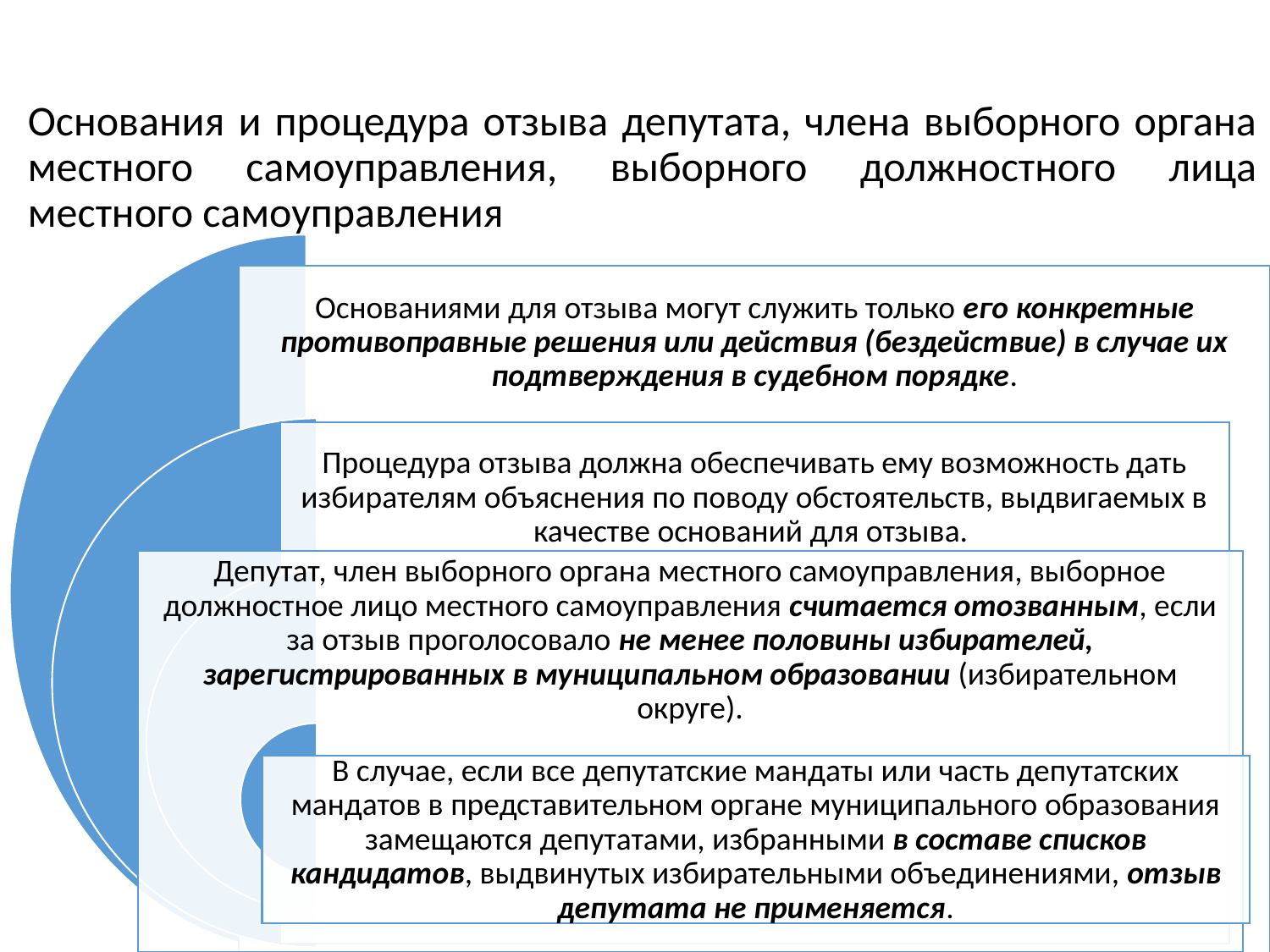

# Основания и процедура отзыва депутата, члена выборного органа местного самоуправления, выборного должностного лица местного самоуправления
Основаниями для отзыва могут служить только его конкретные противоправные решения или действия (бездействие) в случае их подтверждения в судебном порядке.
Процедура отзыва должна обеспечивать ему возможность дать избирателям объяснения по поводу обстоятельств, выдвигаемых в качестве оснований для отзыва.
Депутат, член выборного органа местного самоуправления, выборное должностное лицо местного самоуправления считается отозванным, если за отзыв проголосовало не менее половины избирателей, зарегистрированных в муниципальном образовании (избирательном округе).
В случае, если все депутатские мандаты или часть депутатских мандатов в представительном органе муниципального образования замещаются депутатами, избранными в составе списков кандидатов, выдвинутых избирательными объединениями, отзыв депутата не применяется.